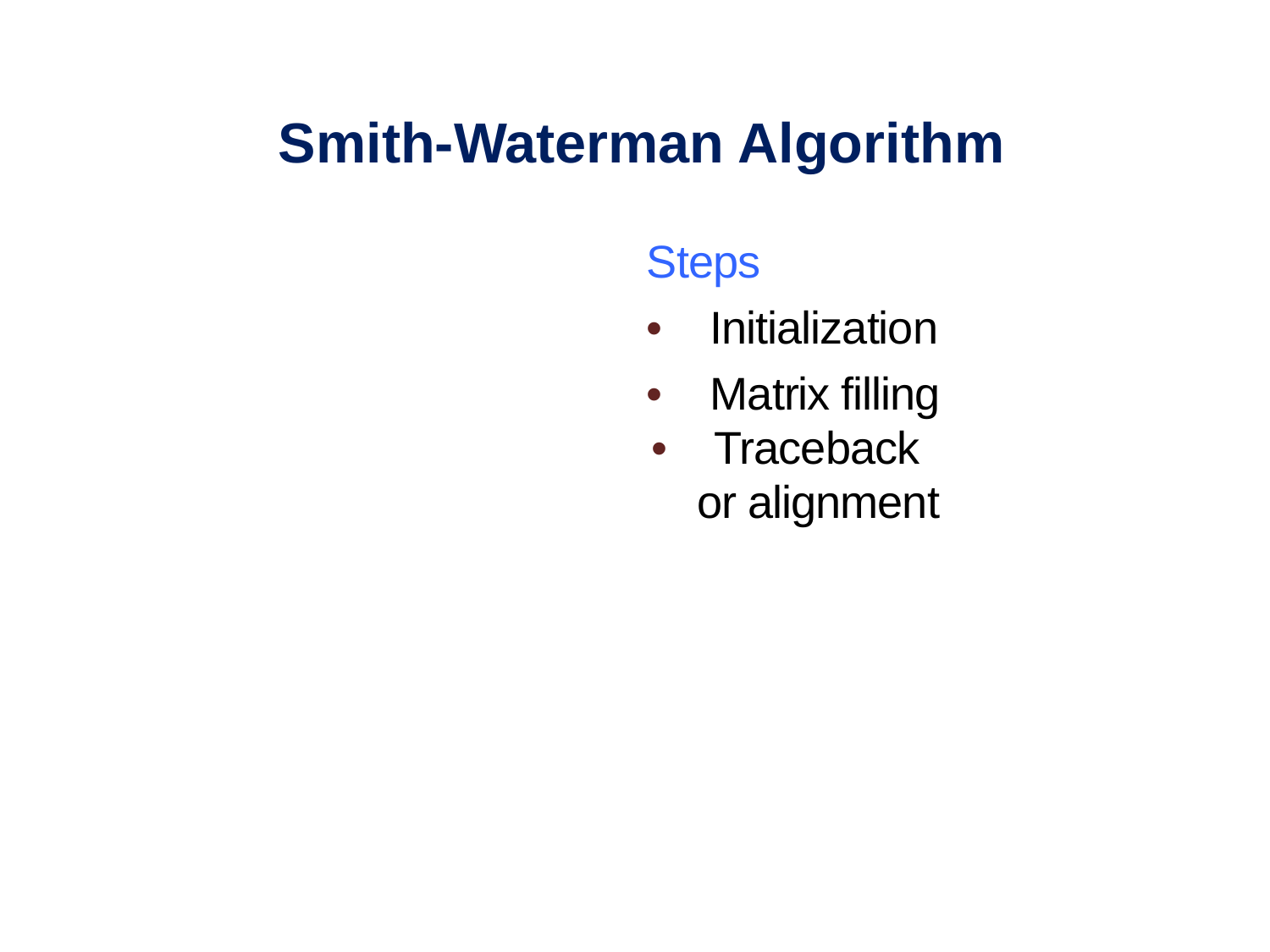

Smith-Waterman Algorithm
Steps
•    Initialization
•    Matrix filling
•    Traceback or alignment